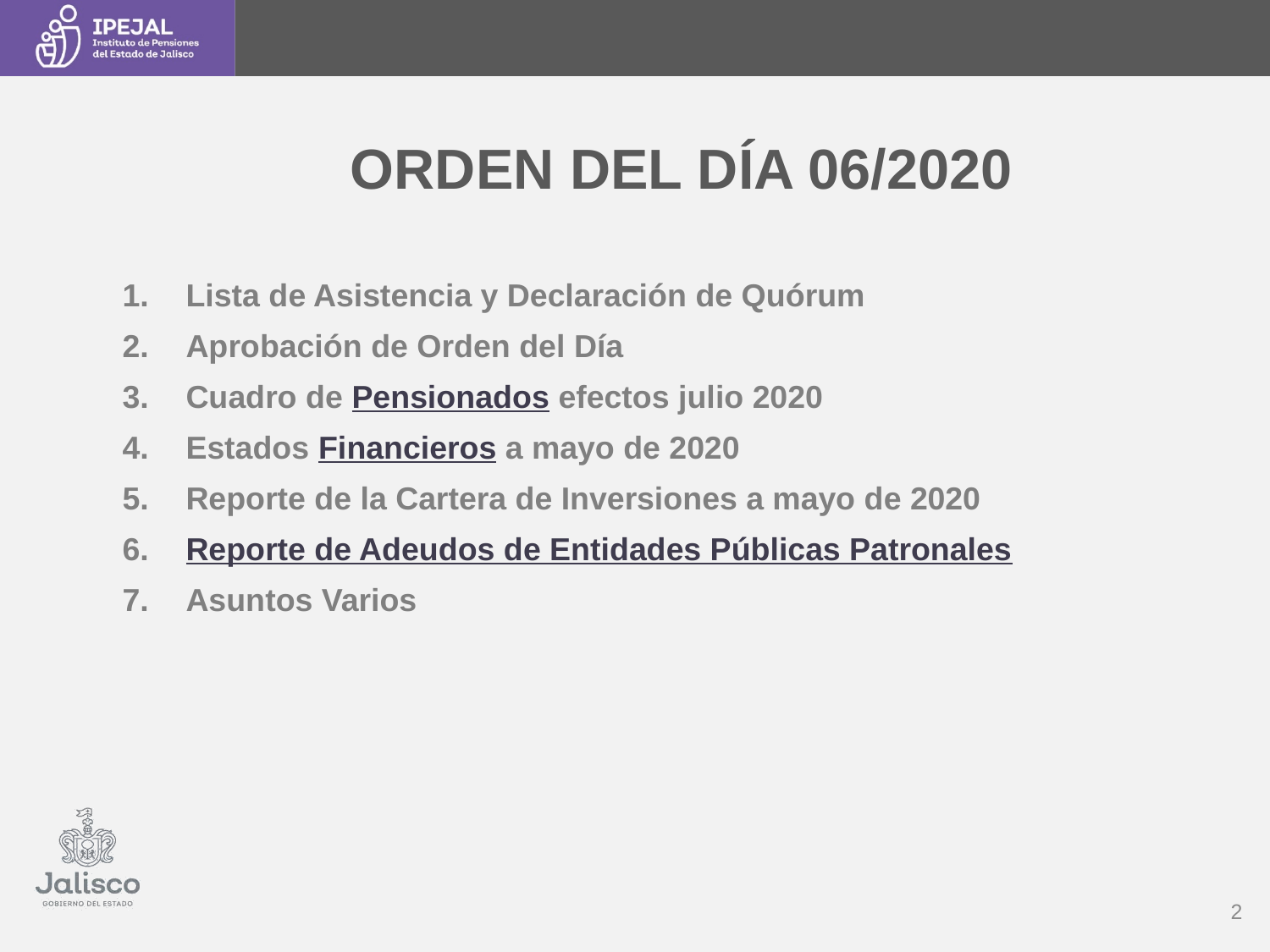

# ORDEN DEL DÍA 06/2020
Lista de Asistencia y Declaración de Quórum
Aprobación de Orden del Día
Cuadro de Pensionados efectos julio 2020
Estados Financieros a mayo de 2020
Reporte de la Cartera de Inversiones a mayo de 2020
Reporte de Adeudos de Entidades Públicas Patronales
Asuntos Varios

2